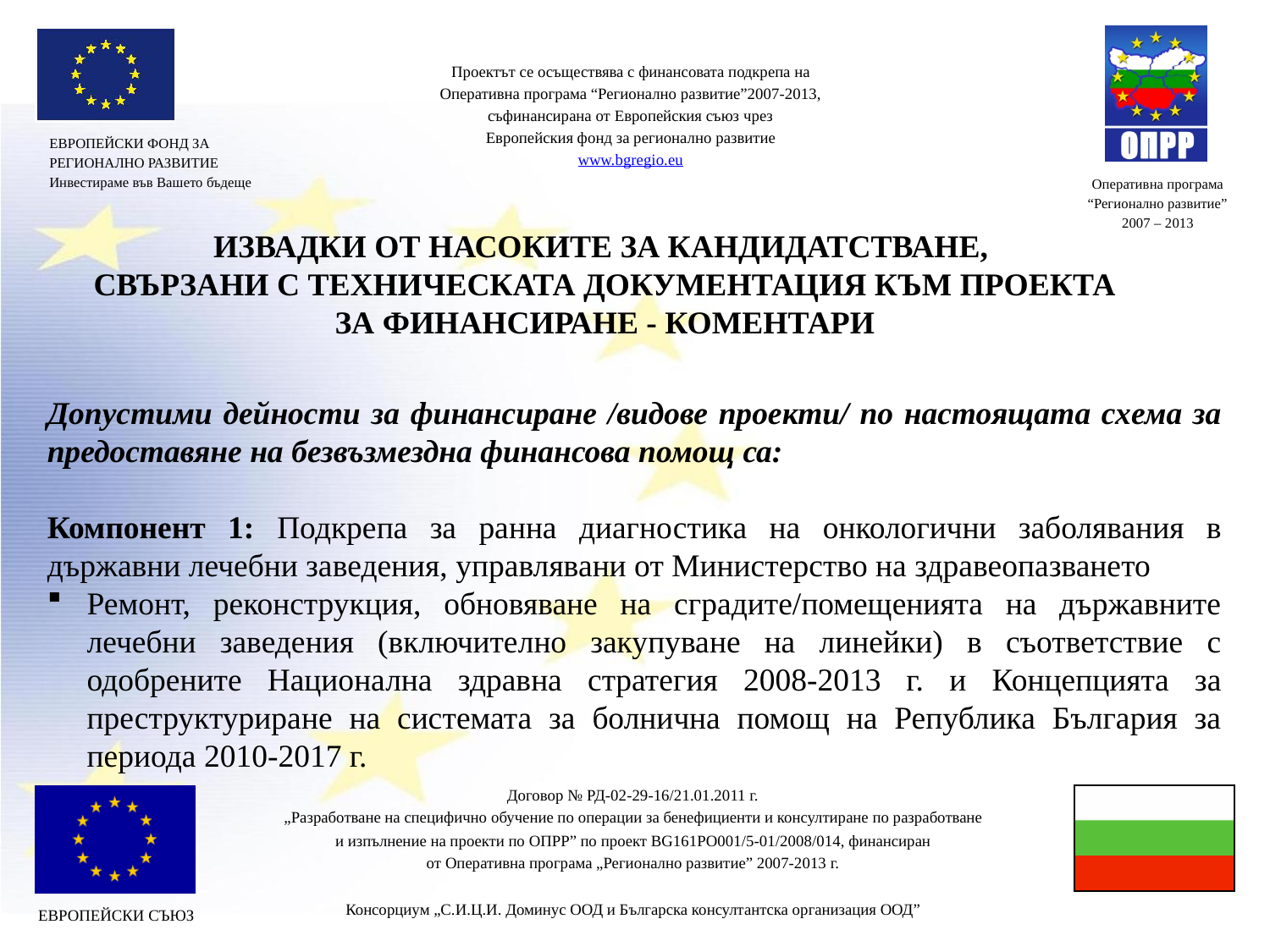

ИЗВАДКИ ОТ НАСОКИТЕ ЗА КАНДИДАТСТВАНЕ,
СВЪРЗАНИ С ТЕХНИЧЕСКАТА ДОКУМЕНТАЦИЯ КЪМ ПРОЕКТА ЗА ФИНАНСИРАНЕ - КОМЕНТАРИ
Допустими дейности за финансиране /видове проекти/ по настоящата схема за предоставяне на безвъзмездна финансова помощ са:

Компонент 1: Подкрепа за ранна диагностика на онкологични заболявания в държавни лечебни заведения, управлявани от Министерство на здравеопазването
Ремонт, реконструкция, обновяване на сградите/помещенията на държавните лечебни заведения (включително закупуване на линейки) в съответствие с одобрените Национална здравна стратегия 2008-2013 г. и Концепцията за преструктуриране на системата за болнична помощ на Република България за периода 2010-2017 г.